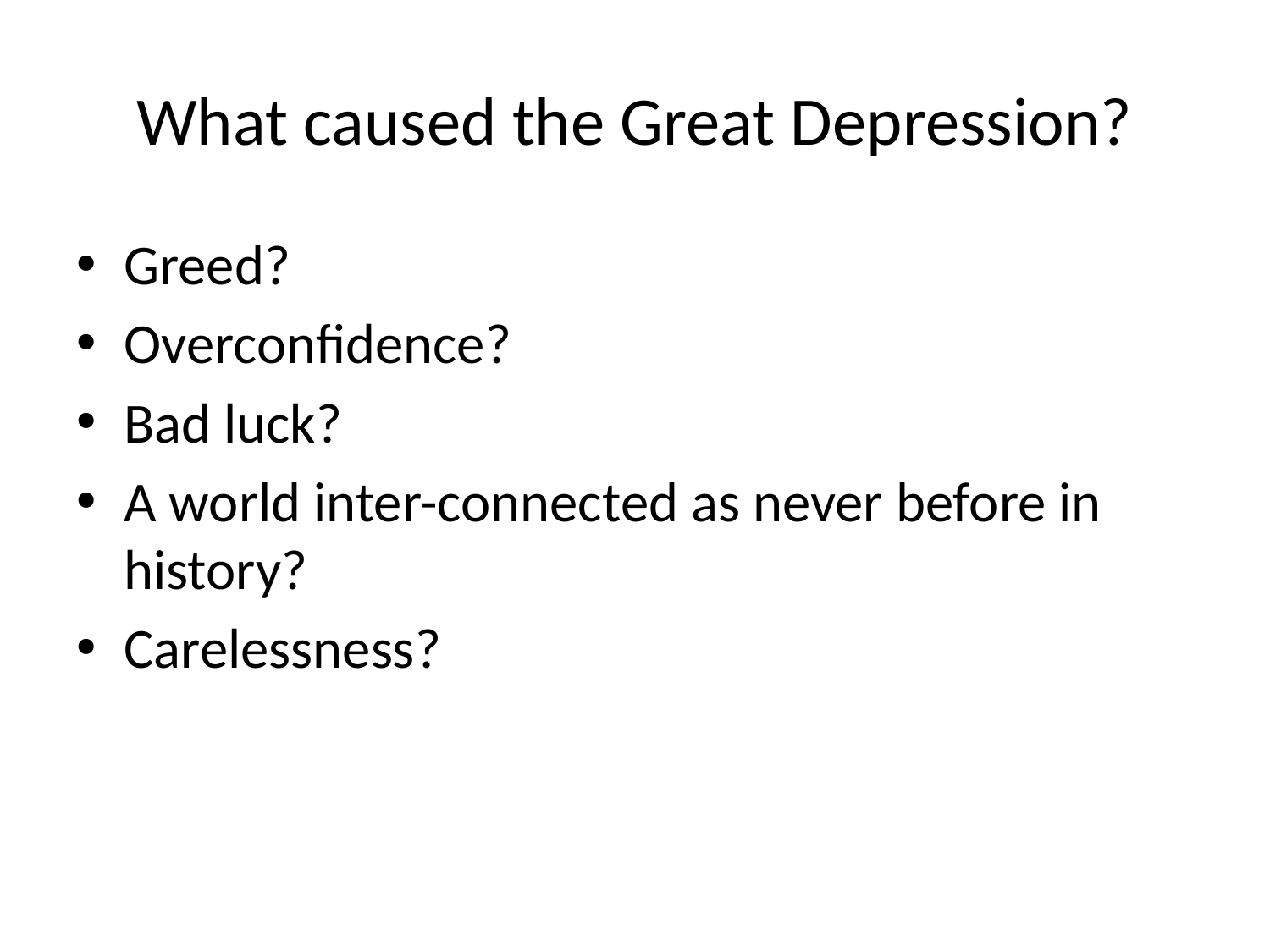

# What caused the Great Depression?
Greed?
Overconfidence?
Bad luck?
A world inter-connected as never before in history?
Carelessness?